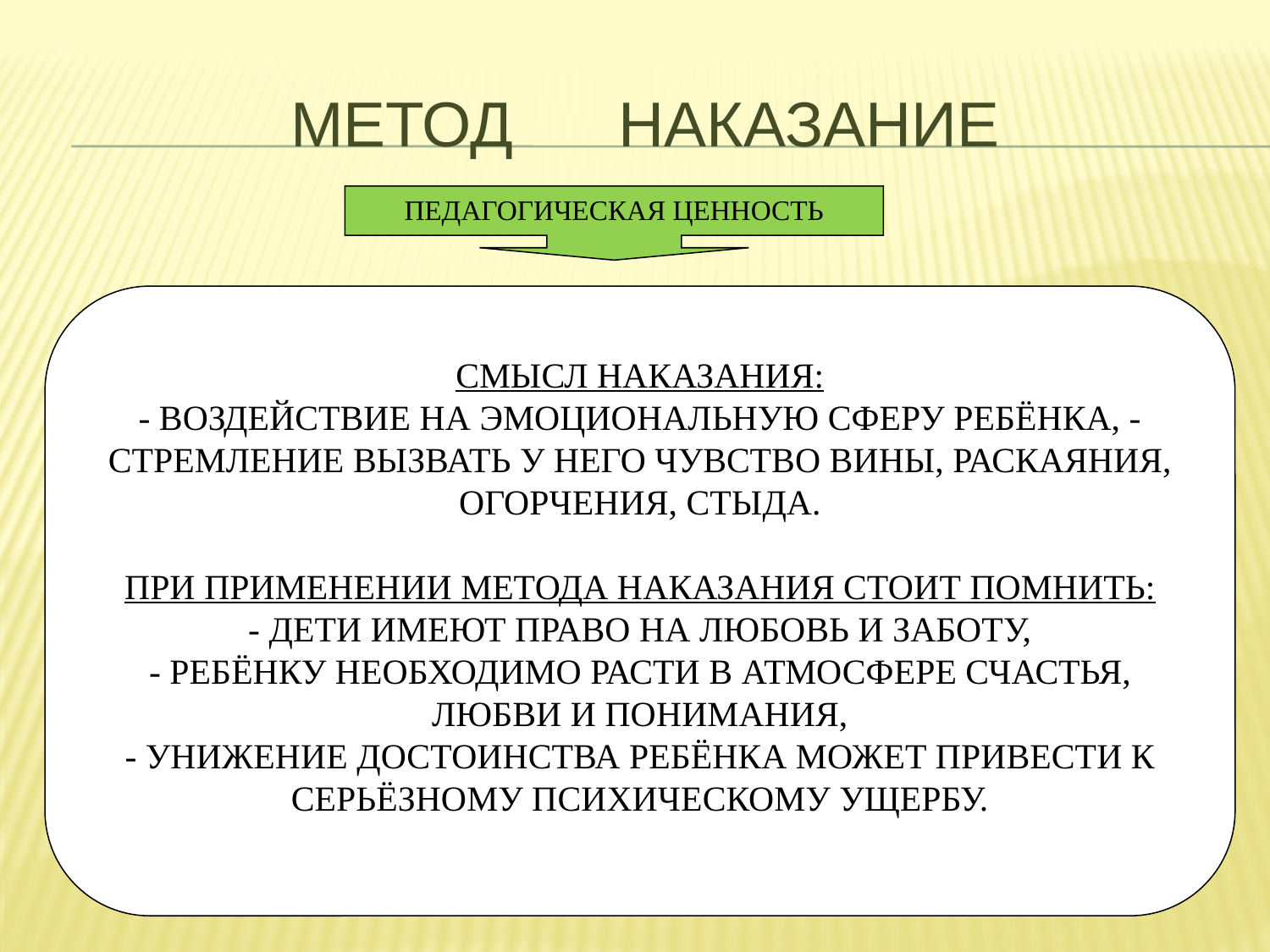

# МЕТОД      НАКАЗАНИЕ
ПЕДАГОГИЧЕСКАЯ ЦЕННОСТЬ

СМЫСЛ НАКАЗАНИЯ:
- ВОЗДЕЙСТВИЕ НА ЭМОЦИОНАЛЬНУЮ СФЕРУ РЕБЁНКА, - СТРЕМЛЕНИЕ ВЫЗВАТЬ У НЕГО ЧУВСТВО ВИНЫ, РАСКАЯНИЯ, ОГОРЧЕНИЯ, СТЫДА.

ПРИ ПРИМЕНЕНИИ МЕТОДА НАКАЗАНИЯ СТОИТ ПОМНИТЬ:
- ДЕТИ ИМЕЮТ ПРАВО НА ЛЮБОВЬ И ЗАБОТУ,
- РЕБЁНКУ НЕОБХОДИМО РАСТИ В АТМОСФЕРЕ СЧАСТЬЯ, ЛЮБВИ И ПОНИМАНИЯ,
- УНИЖЕНИЕ ДОСТОИНСТВА РЕБЁНКА МОЖЕТ ПРИВЕСТИ К СЕРЬЁЗНОМУ ПСИХИЧЕСКОМУ УЩЕРБУ.